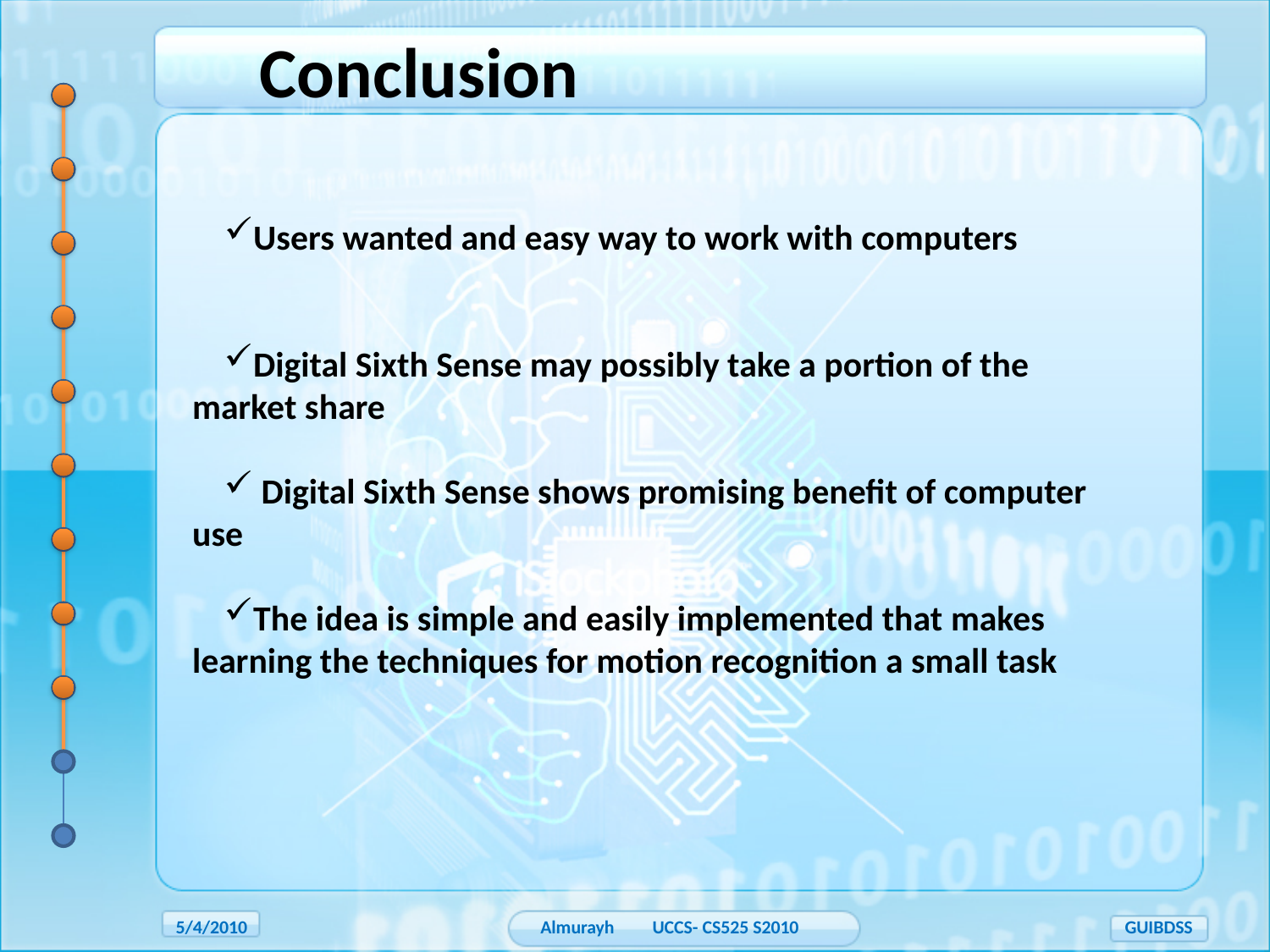

Conclusion

Users wanted and easy way to work with computers

Digital Sixth Sense may possibly take a portion of the market share

 Digital Sixth Sense shows promising benefit of computer use

The idea is simple and easily implemented that makes learning the techniques for motion recognition a small task

5/4/2010
Almurayh         UCCS- CS525 S2010
GUIBDSS